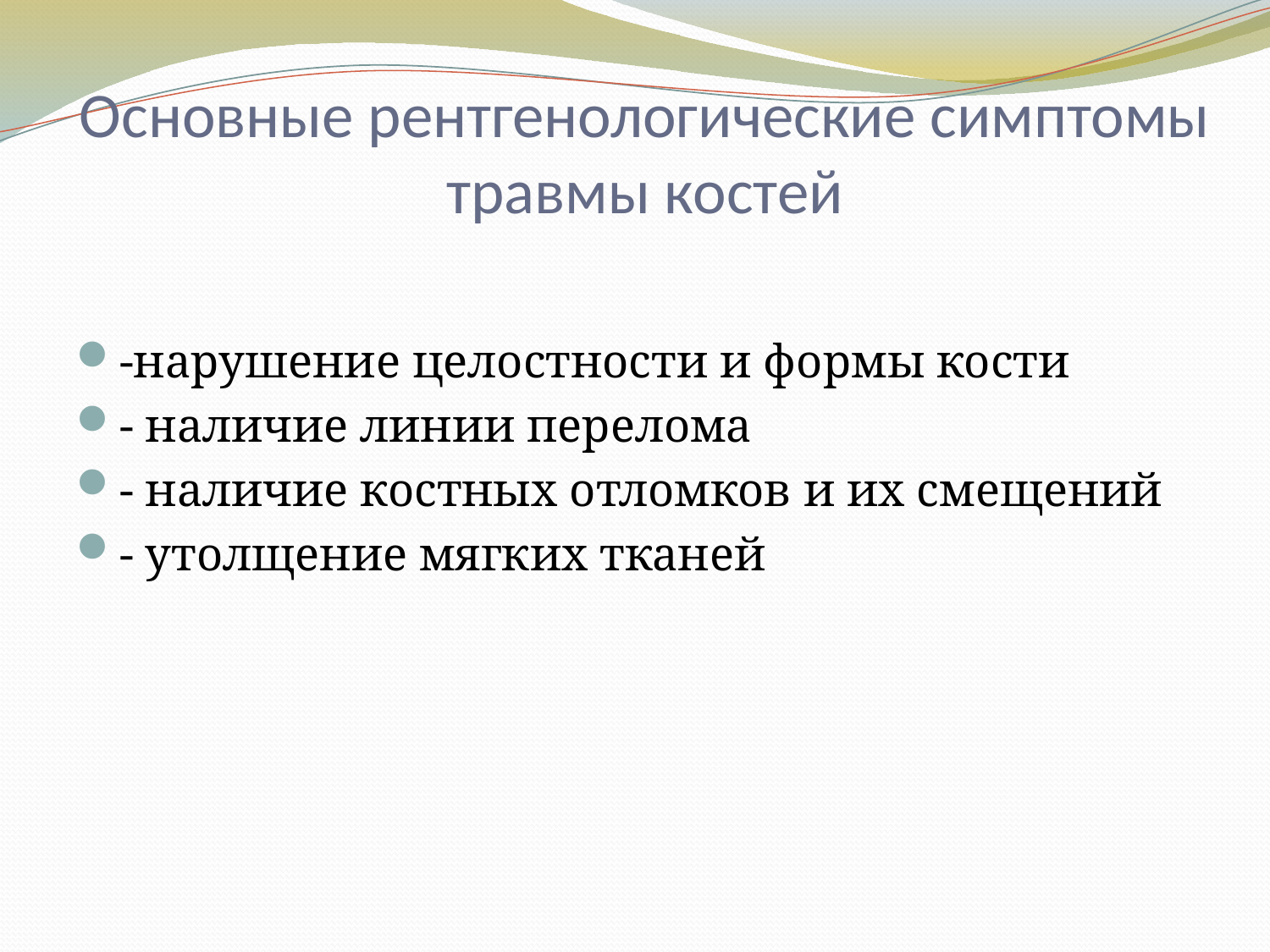

# Основные рентгенологические симптомы травмы костей
-нарушение целостности и формы кости
- наличие линии перелома
- наличие костных отломков и их смещений
- утолщение мягких тканей